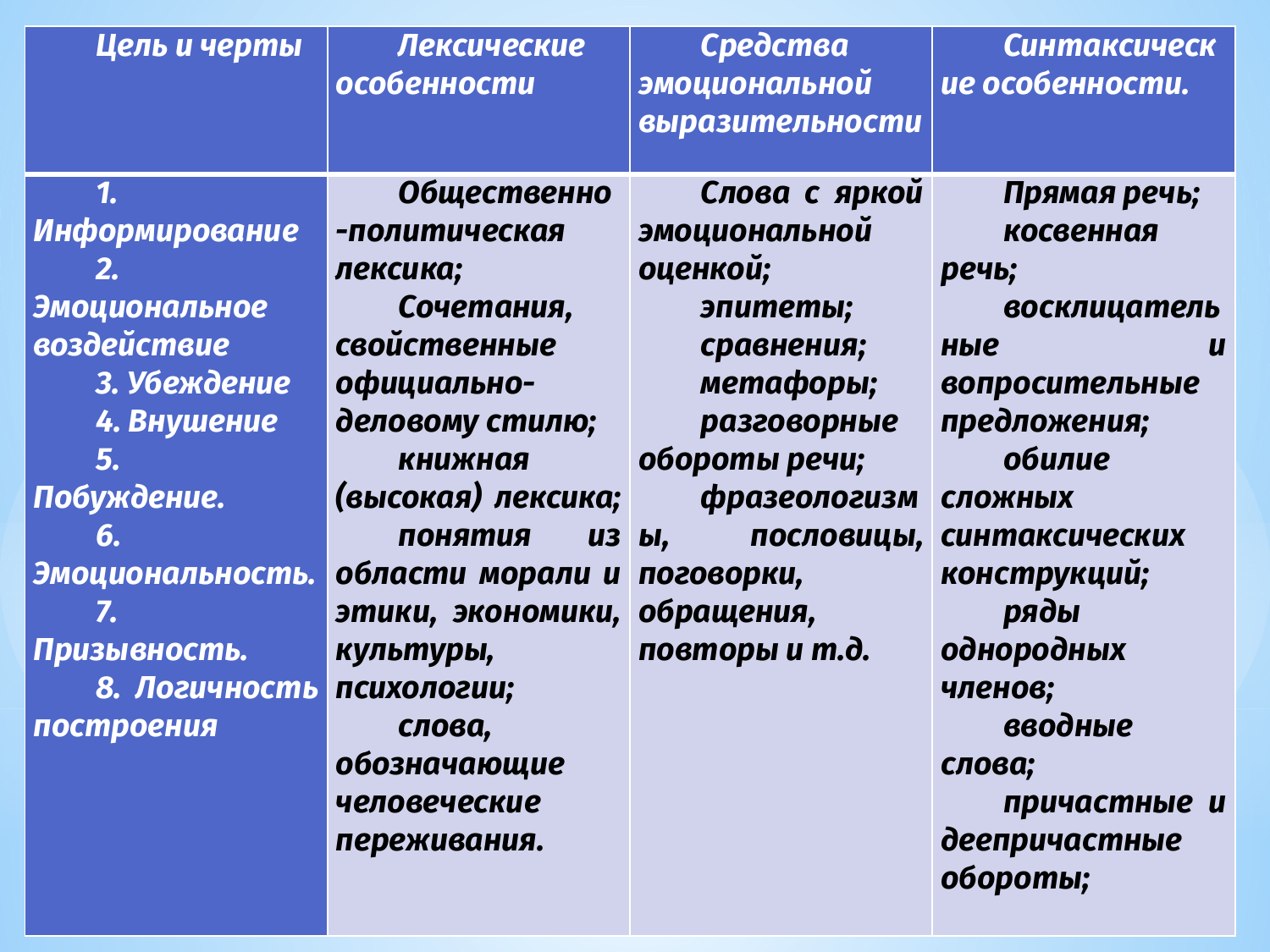

| Цель и черты | Лексические особенности | Средства эмоциональной выразительности | Синтаксические особенности. |
| --- | --- | --- | --- |
| 1. Информирование 2. Эмоциональное воздействие 3. Убеждение 4. Внушение 5. Побуждение. 6. Эмоциональность. 7. Призывность. 8. Логичность построения | Общественно-политическая лексика; Сочетания, свойственные официально-деловому стилю; книжная (высокая) лексика; понятия из области морали и этики, экономики, культуры, психологии; слова, обозначающие человеческие переживания. | Слова с яркой эмоциональной оценкой; эпитеты; сравнения; метафоры; разговорные обороты речи; фразеологизмы, пословицы, поговорки, обращения, повторы и т.д. | Прямая речь; косвенная речь; восклицательные и вопросительные предложения; обилие сложных синтаксических конструкций; ряды однородных членов; вводные слова; причастные и деепричастные обороты; |